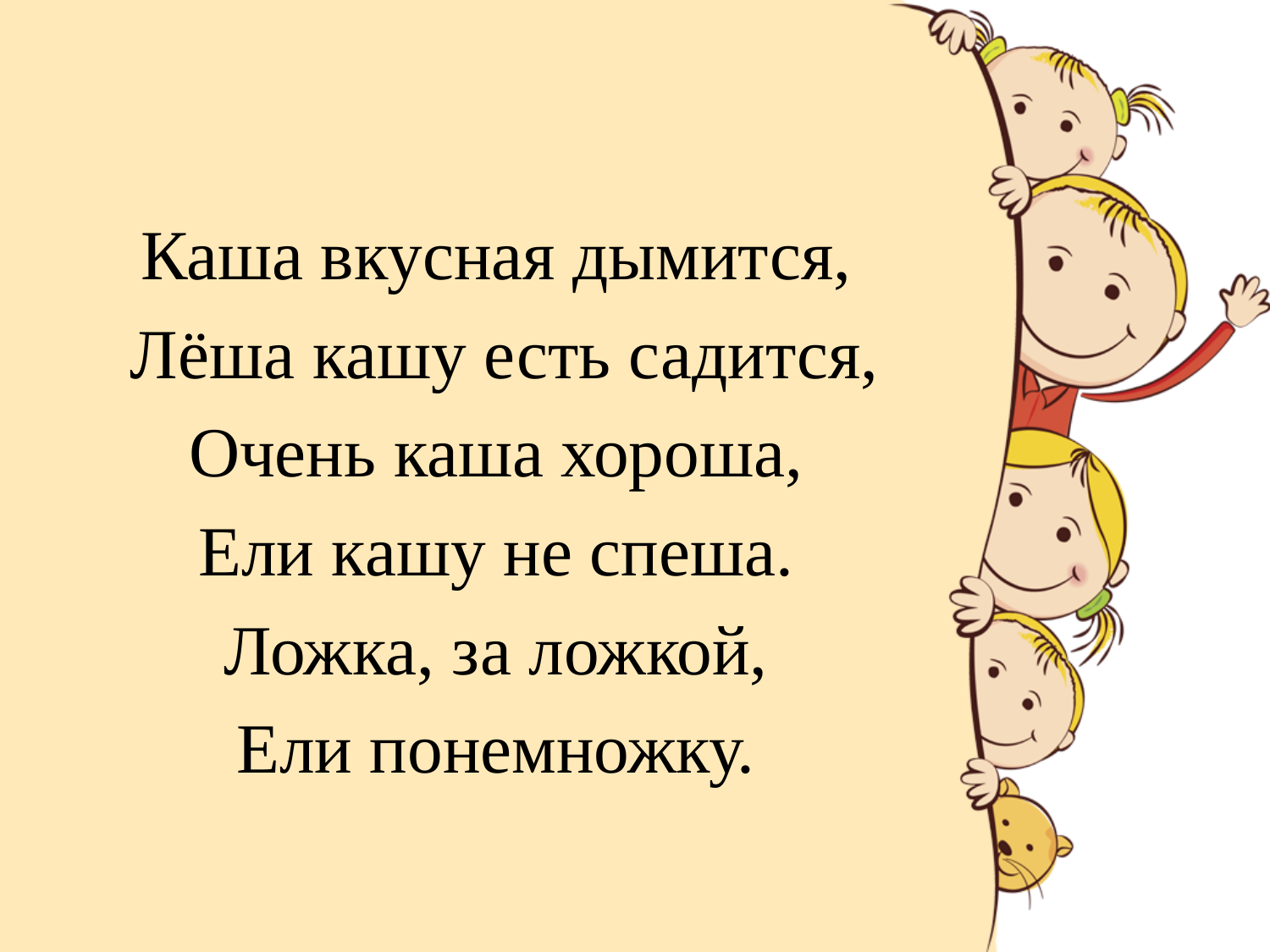

Каша вкусная дымится,
 Лёша кашу есть садится,
Очень каша хороша,
Ели кашу не спеша.
Ложка, за ложкой,
Ели понемножку.